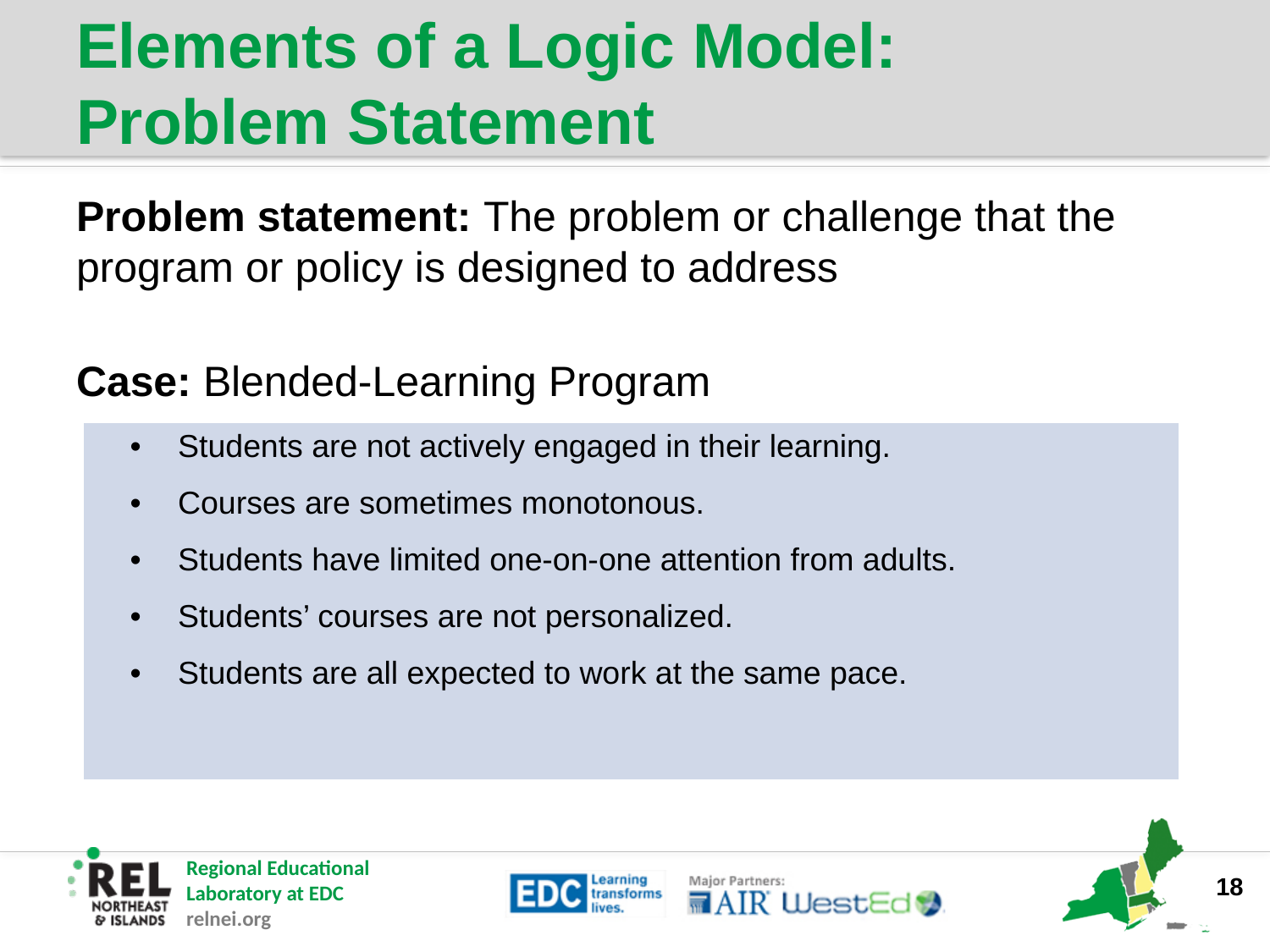

# Elements of a Logic Model: Problem Statement
Problem statement: The problem or challenge that the program or policy is designed to address
Case: Blended-Learning Program
| Students are not actively engaged in their learning. Courses are sometimes monotonous. Students have limited one-on-one attention from adults. Students’ courses are not personalized. Students are all expected to work at the same pace. |
| --- |
18